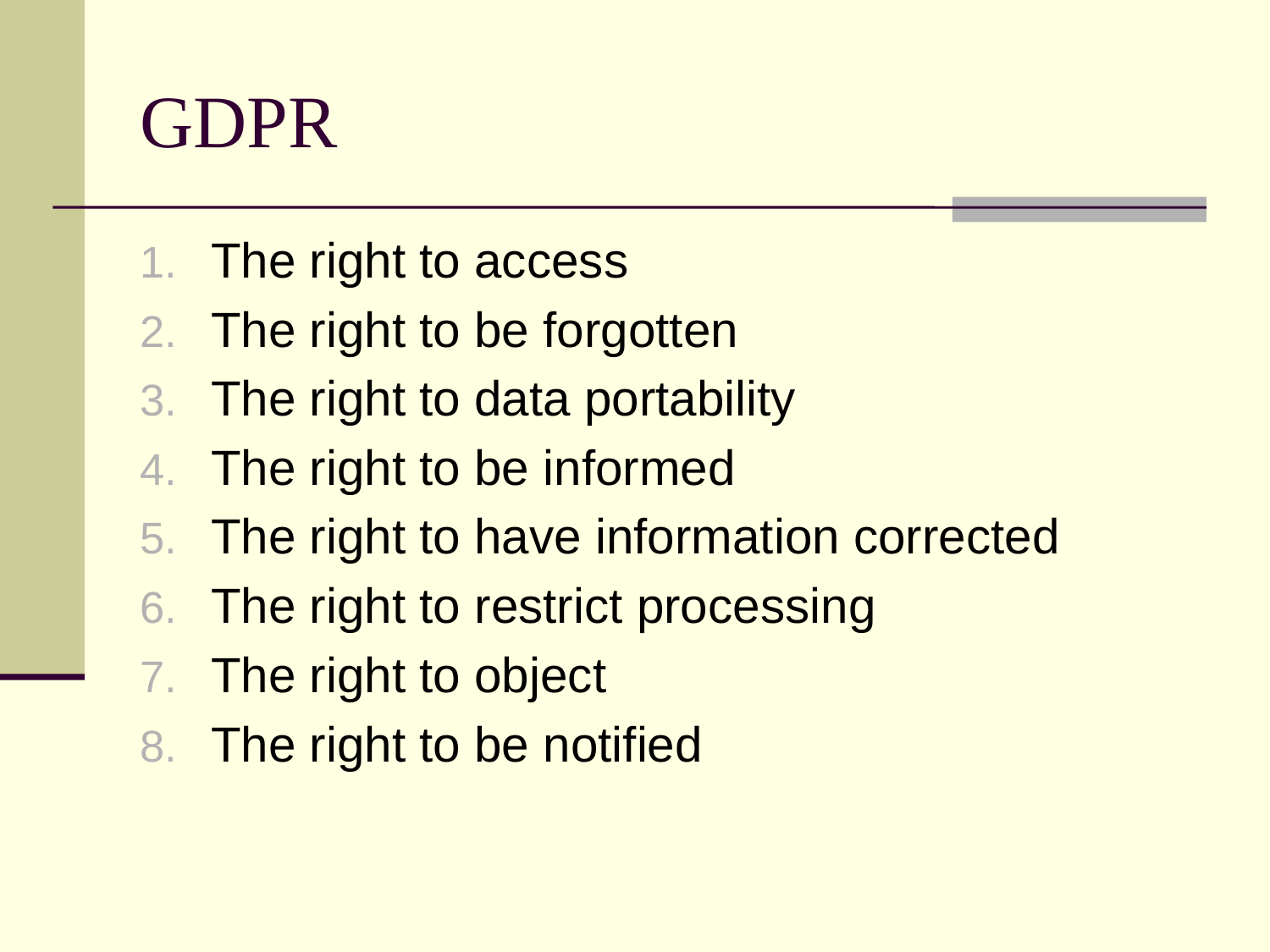

# GDPR
The right to access
The right to be forgotten
The right to data portability
The right to be informed
The right to have information corrected
The right to restrict processing
The right to object
The right to be notified